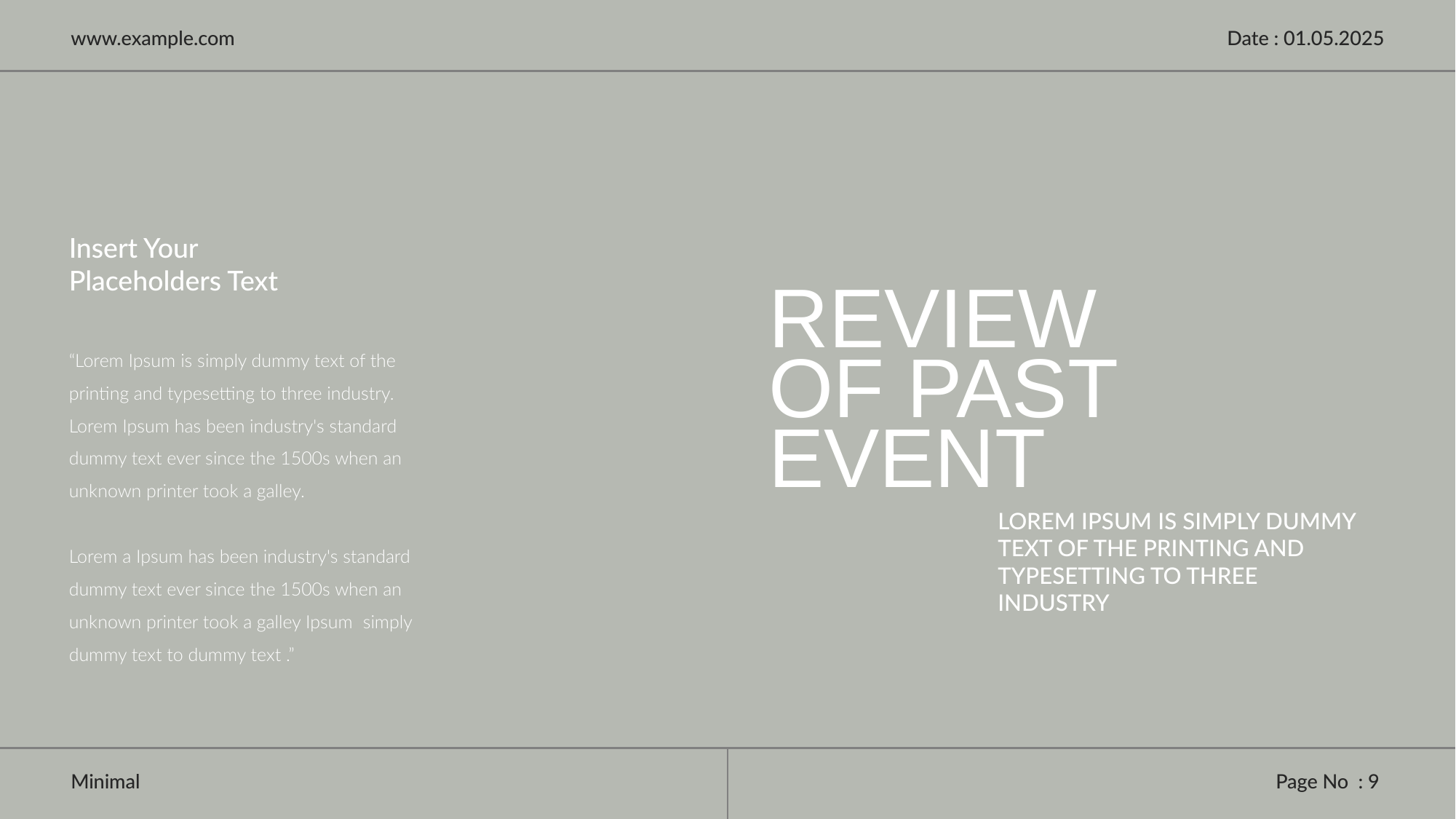

Insert Your Placeholders Text
REVIEW
OF PAST EVENT
“Lorem Ipsum is simply dummy text of the printing and typesetting to three industry. Lorem Ipsum has been industry's standard dummy text ever since the 1500s when an unknown printer took a galley.

Lorem a Ipsum has been industry's standard dummy text ever since the 1500s when an unknown printer took a galley Ipsum  simply dummy text to dummy text .”
LOREM IPSUM IS SIMPLY DUMMY TEXT OF THE PRINTING AND TYPESETTING TO THREE INDUSTRY